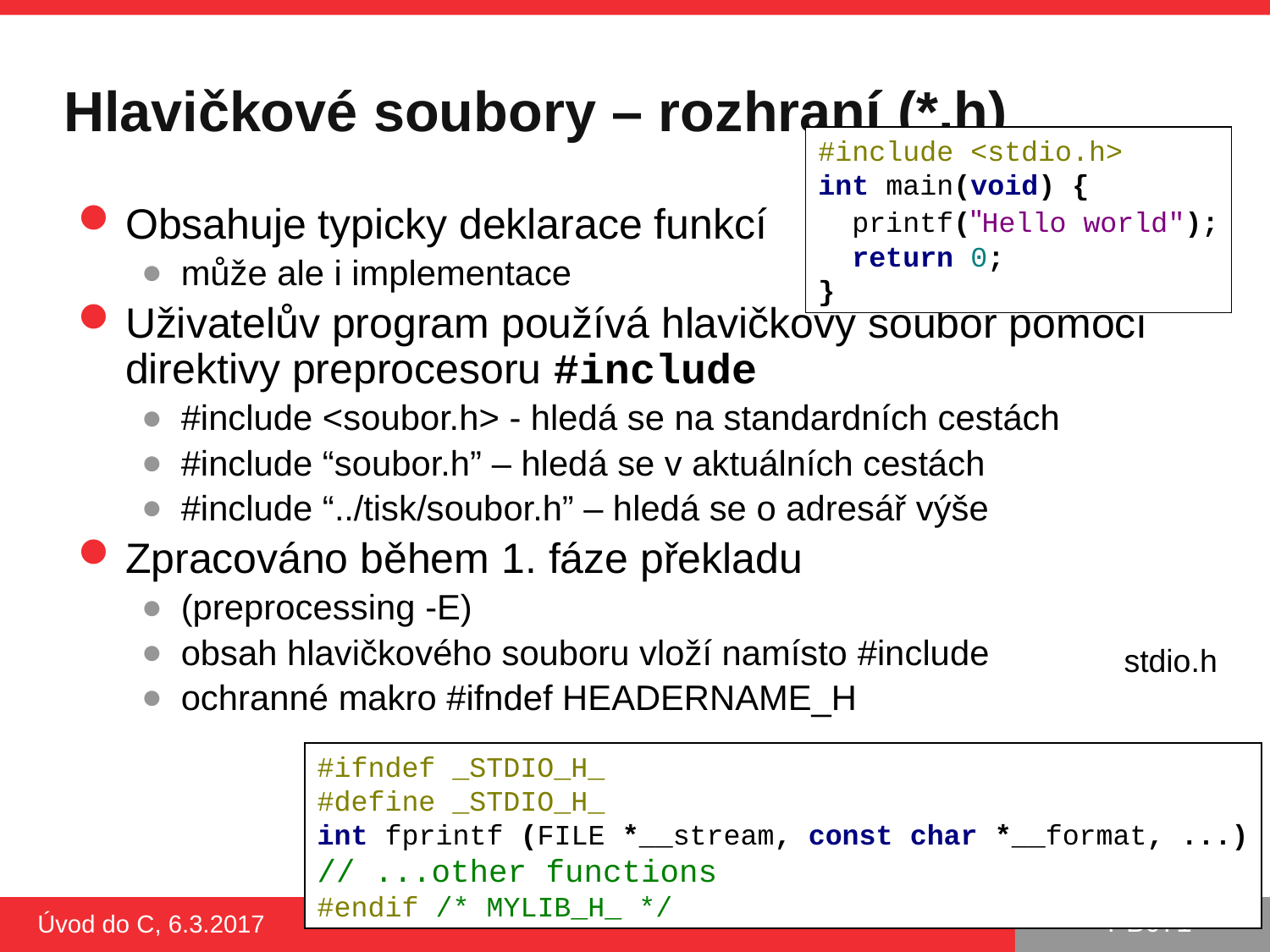

# Hlavičkové soubory – rozhraní (*.h)
#include <stdio.h>
int main(void) {
  printf("Hello world");
  return 0;
}
Obsahuje typicky deklarace funkcí
může ale i implementace
Uživatelův program používá hlavičkový soubor pomocí direktivy preprocesoru #include
#include <soubor.h> - hledá se na standardních cestách
#include “soubor.h” – hledá se v aktuálních cestách
#include “../tisk/soubor.h” – hledá se o adresář výše
Zpracováno během 1. fáze překladu
(preprocessing -E)
obsah hlavičkového souboru vloží namísto #include
ochranné makro #ifndef HEADERNAME_H
stdio.h
#ifndef _STDIO_H_
#define _STDIO_H_
int fprintf (FILE *__stream, const char *__format, ...)
// ...other functions
#endif /* MYLIB_H_ */
Úvod do C, 6.3.2017